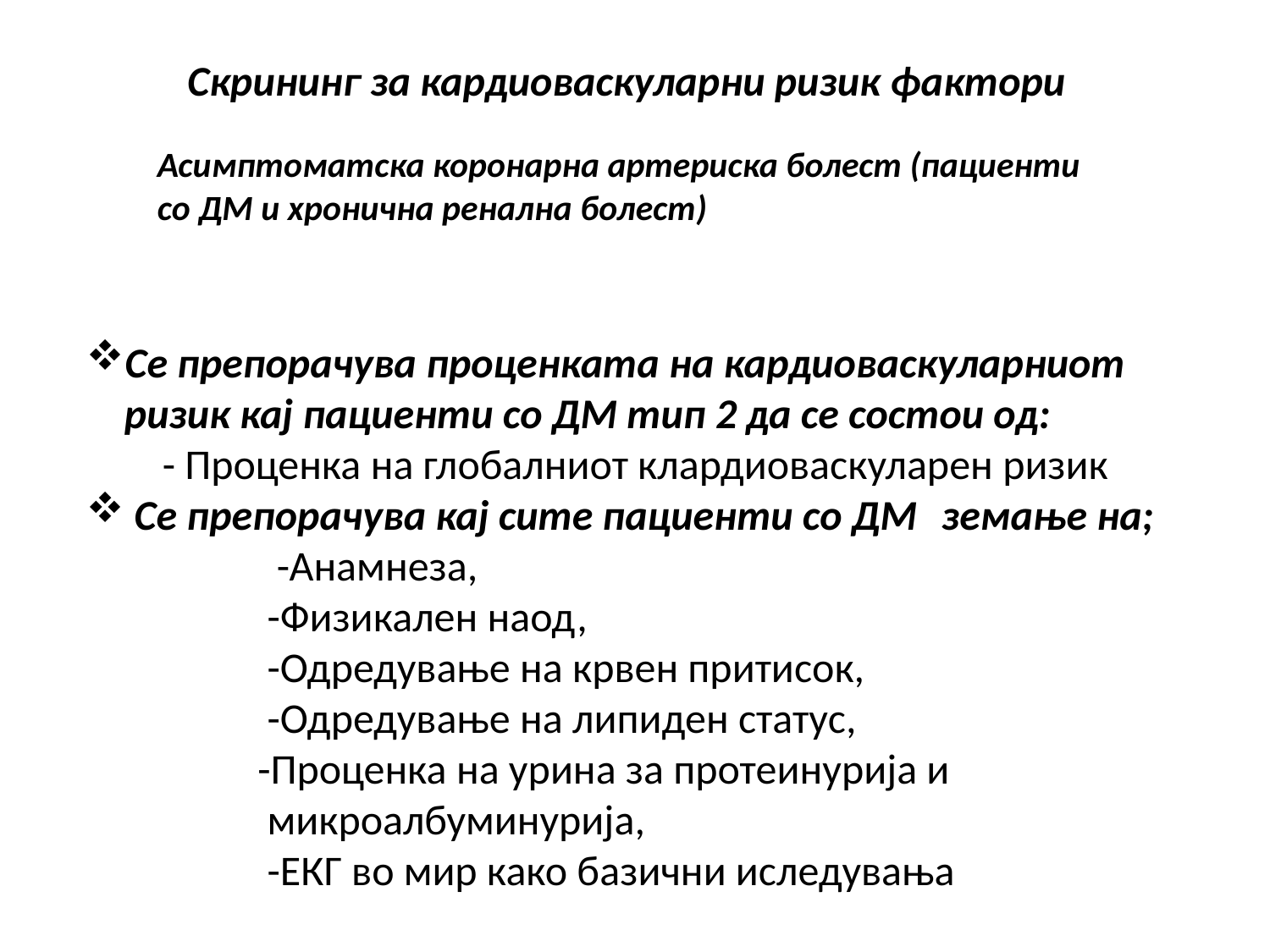

# Скрининг за кардиоваскуларни ризик фактори
Асимптоматска коронарна артериска болест (пациенти со ДМ и хронична ренална болест)
Се препорачува проценката на кардиоваскуларниот
    ризик кај пациенти со ДМ тип 2 да се состои од:
        - Проценка на глобалниот клардиоваскуларен ризик
 Се препорачува кај сите пациенти со ДМ  земање на;
                    -Анамнеза,
                   -Физикален наод,
                   -Одредување на крвен притисок,
                   -Одредување на липиден статус,
                  -Проценка на урина за протеинурија и
                   микроалбуминурија,
                   -ЕКГ во мир како базични иследувања